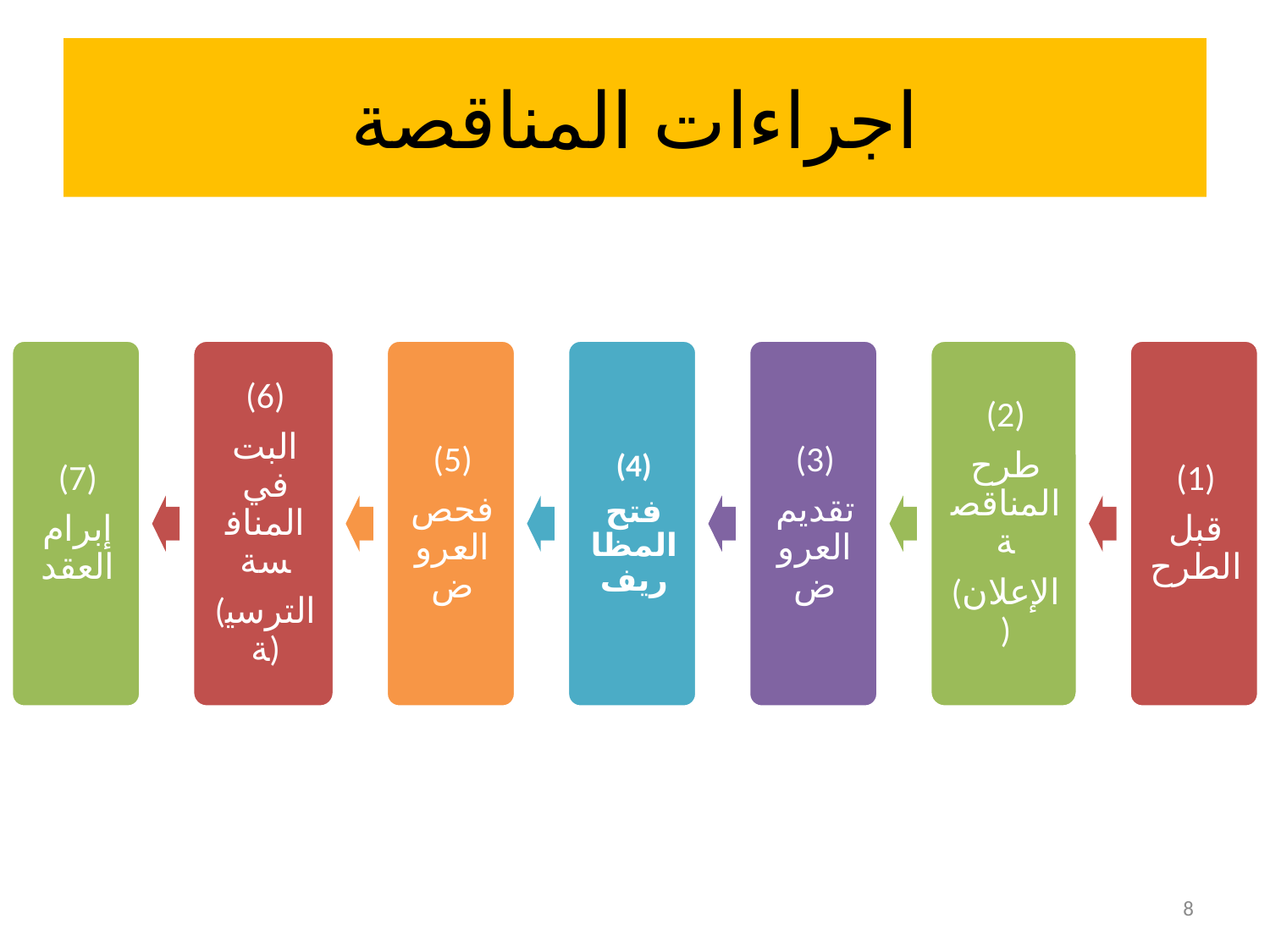

# اجراءات المناقصة
(1)
قبل الطرح

(2)
طرح المناقصة
(الإعلان)

(3)
تقديم العروض

(4)
فتح المظاريف

(5)
فحص العروض

(6)
البت في المنافسة
(الترسية)

(7)
إبرام العقد
8